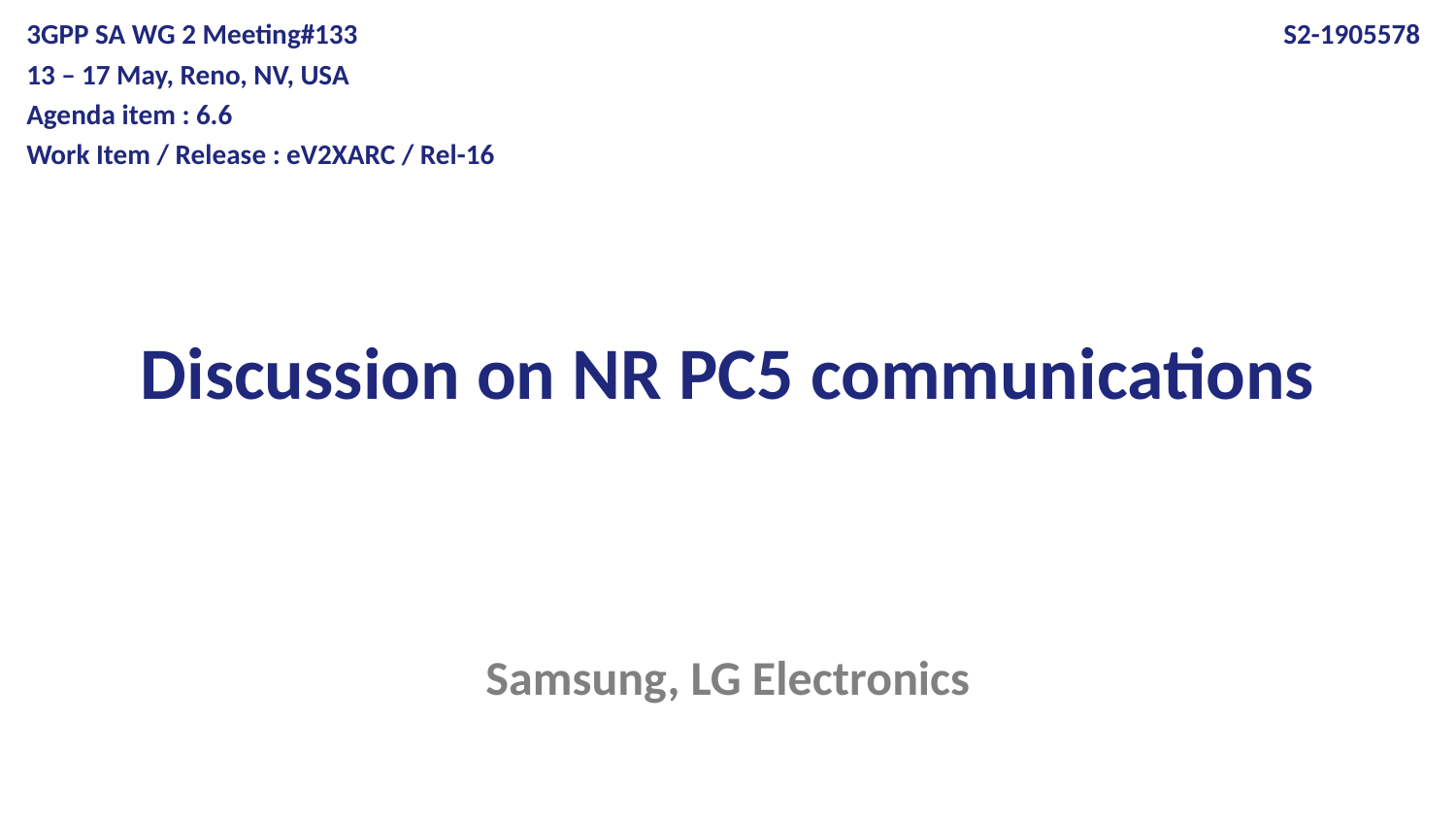

3GPP SA WG 2 Meeting#133
13 – 17 May, Reno, NV, USA
Agenda item : 6.6
Work Item / Release : eV2XARC / Rel-16

S2-1905578
# Discussion on NR PC5 communications
Samsung, LG Electronics